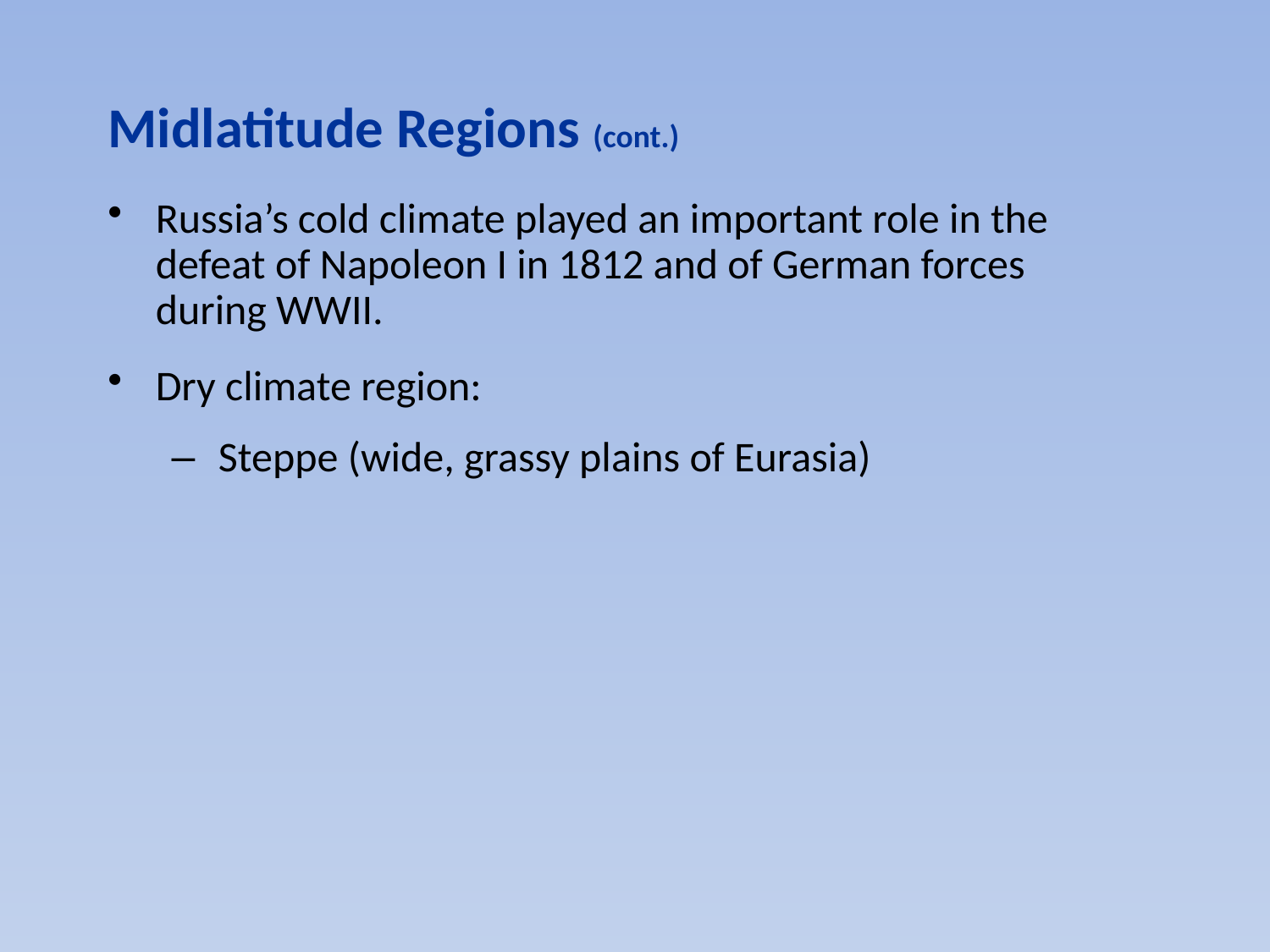

#
Midlatitude Regions (cont.)
Russia’s cold climate played an important role in the defeat of Napoleon I in 1812 and of German forces during WWII.
Dry climate region:
Steppe (wide, grassy plains of Eurasia)